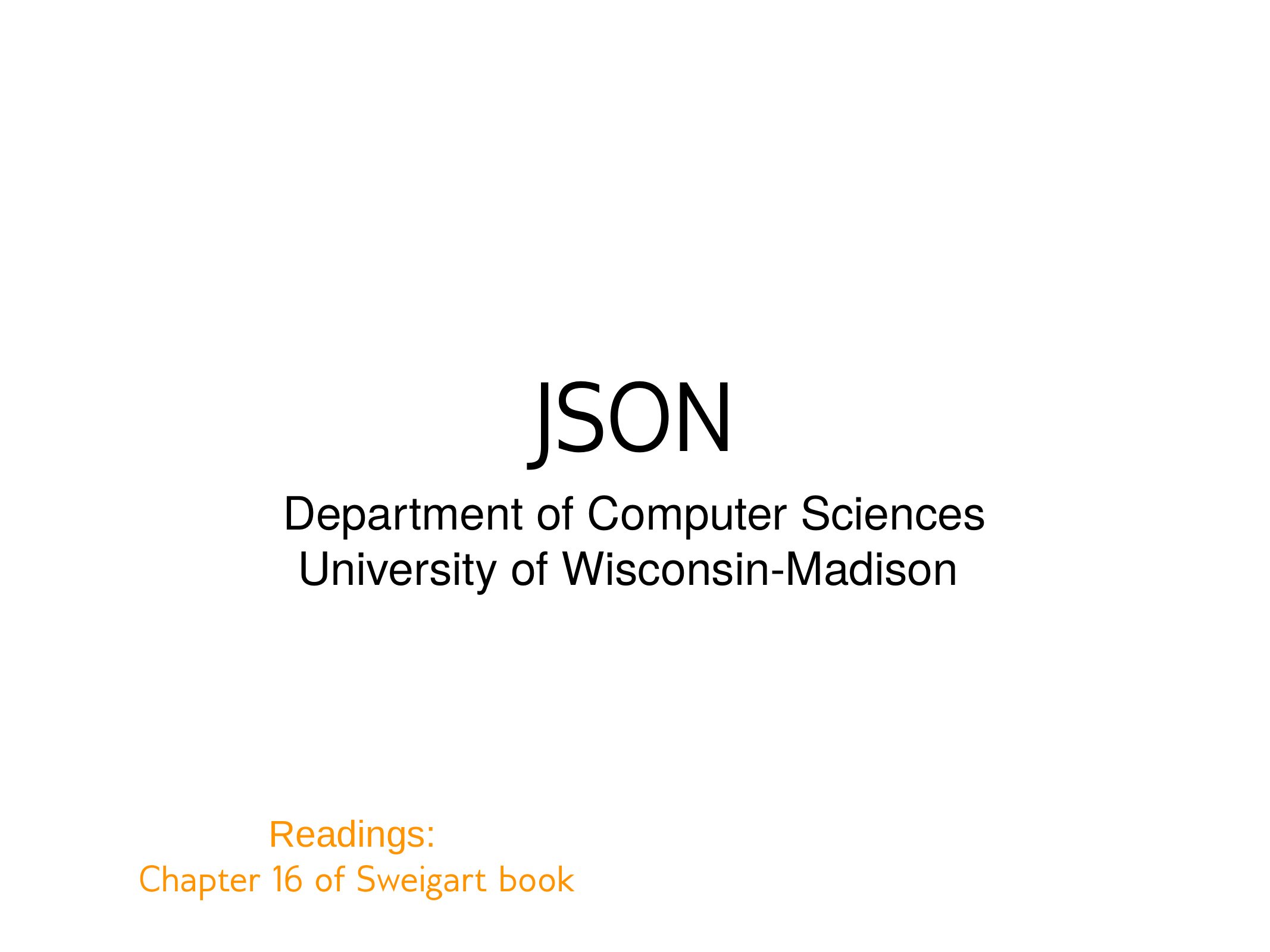

# JSON
Department of Computer Sciences
University of Wisconsin-Madison
Readings:
Chapter 16 of Sweigart book